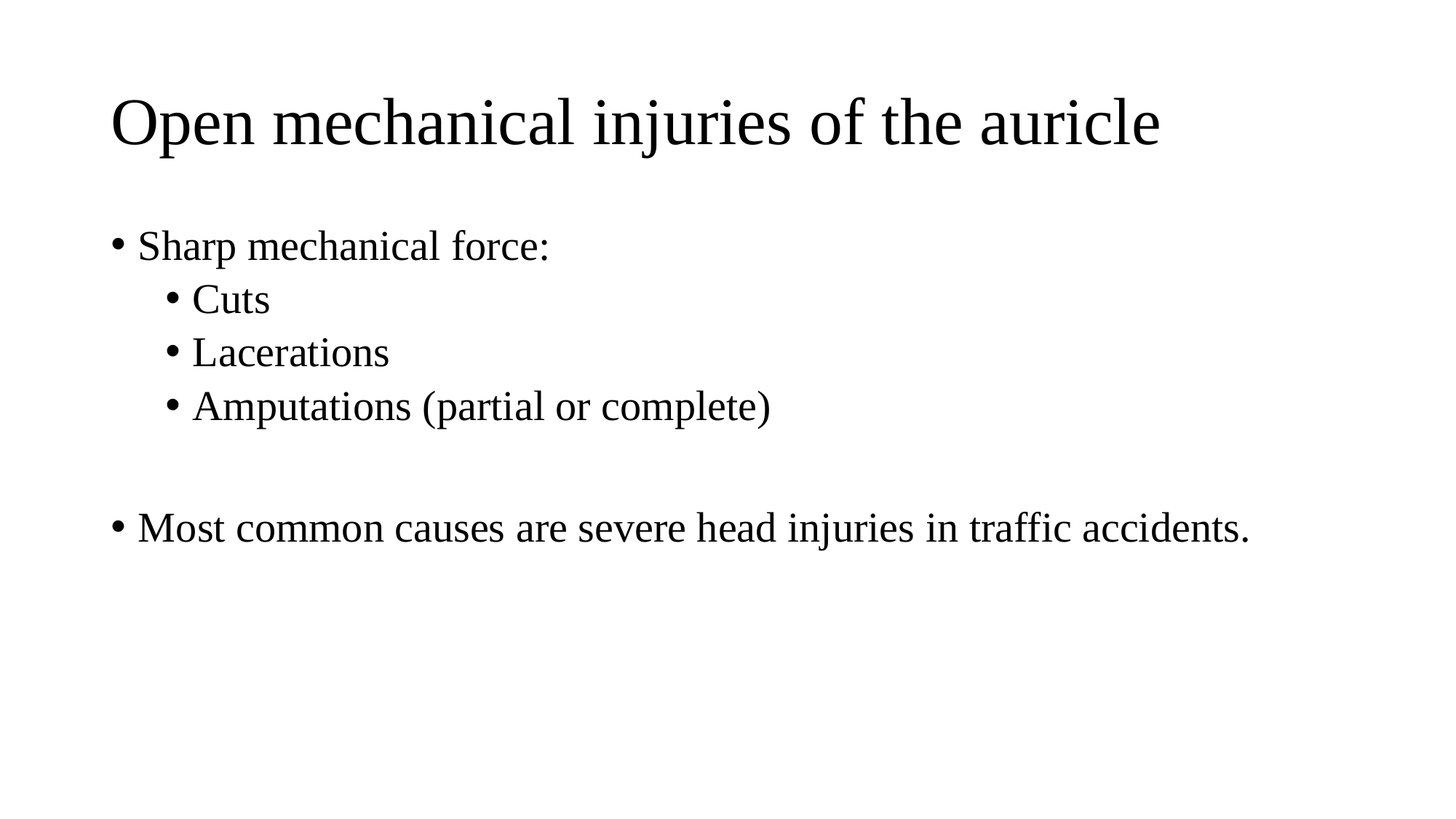

# Open mechanical injuries of the auricle
Sharp mechanical force:
Cuts
Lacerations
Amputations (partial or complete)

Most common causes are severe head injuries in traffic accidents.